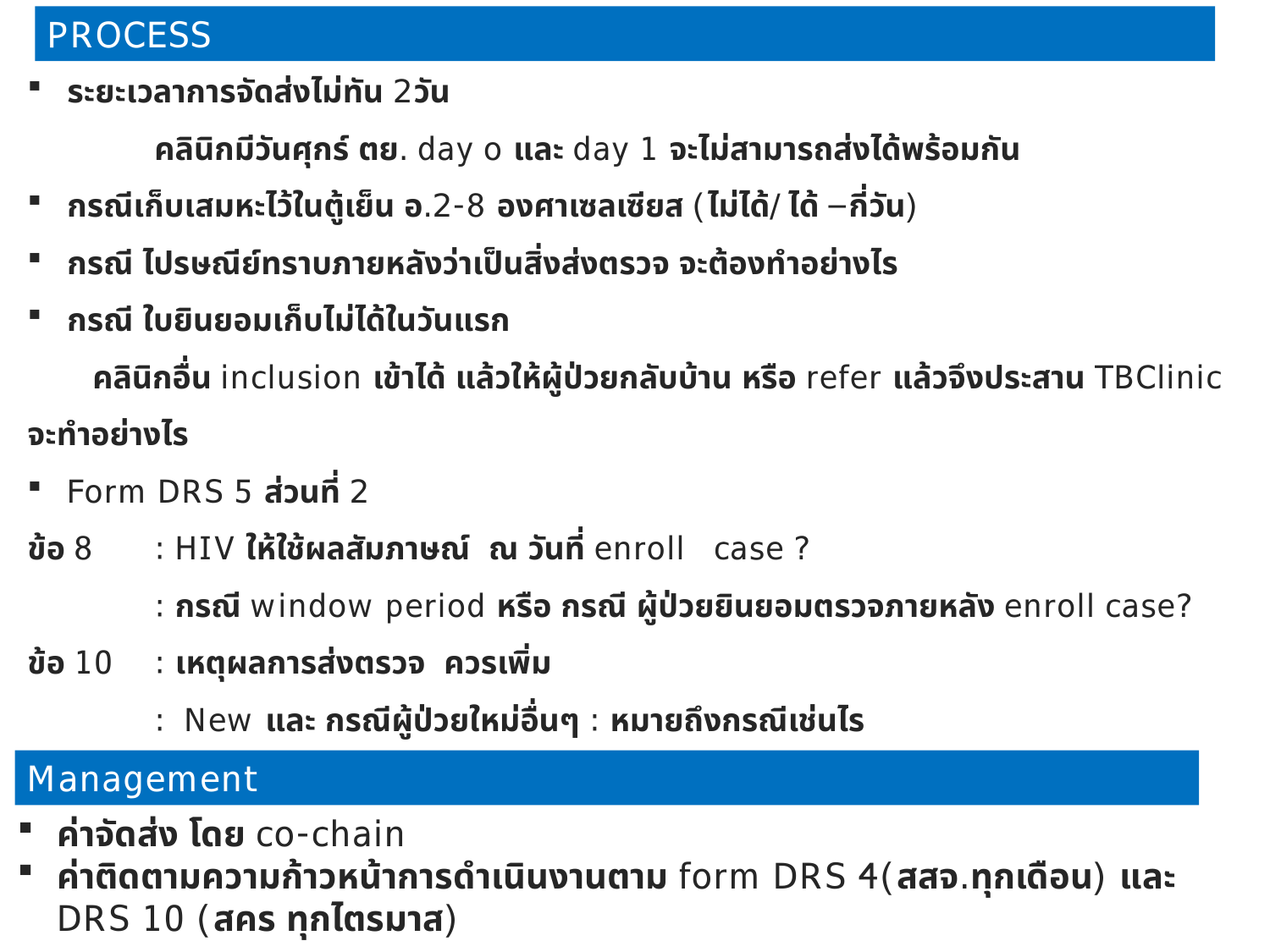

PROCESS
ระยะเวลาการจัดส่งไม่ทัน 2วัน
	คลินิกมีวันศุกร์ ตย. day o และ day 1 จะไม่สามารถส่งได้พร้อมกัน
กรณีเก็บเสมหะไว้ในตู้เย็น อ.2-8 องศาเซลเซียส (ไม่ได้/ได้ –กี่วัน)
กรณี ไปรษณีย์ทราบภายหลังว่าเป็นสิ่งส่งตรวจ จะต้องทำอย่างไร
กรณี ใบยินยอมเก็บไม่ได้ในวันแรก
       คลินิกอื่น inclusion เข้าได้ แล้วให้ผู้ป่วยกลับบ้าน หรือ refer แล้วจึงประสาน TBClinic  จะทำอย่างไร
Form DRS 5 ส่วนที่ 2
ข้อ 8 	: HIV ให้ใช้ผลสัมภาษณ์  ณ วันที่ enroll   case ?
	: กรณี window period หรือ กรณี ผู้ป่วยยินยอมตรวจภายหลัง enroll case?
ข้อ 10 	: เหตุผลการส่งตรวจ  ควรเพิ่ม
	:  New และ กรณีผู้ป่วยใหม่อื่นๆ : หมายถึงกรณีเช่นไร
Management
ค่าจัดส่ง โดย co-chain
ค่าติดตามความก้าวหน้าการดำเนินงานตาม form DRS 4(สสจ.ทุกเดือน) และ DRS 10 (สคร ทุกไตรมาส)